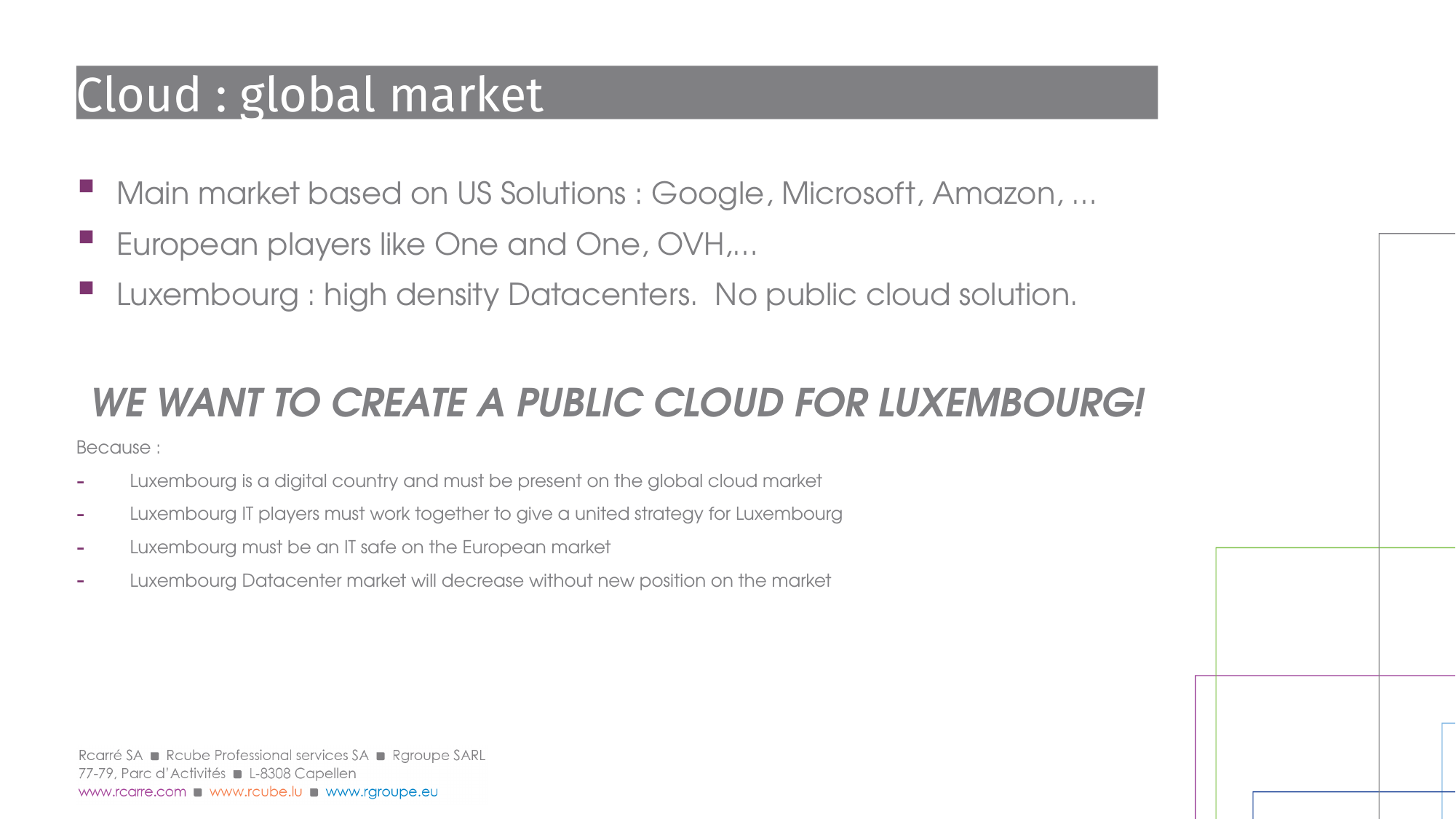

# Cloud : global market
Main market based on US Solutions : Google, Microsoft, Amazon, …
European players like One and One, OVH,…
Luxembourg : high density Datacenters.  No public cloud solution.

WE WANT TO CREATE A PUBLIC CLOUD FOR LUXEMBOURG!
Because :
Luxembourg is a digital country and must be present on the global cloud market
Luxembourg IT players must work together to give a united strategy for Luxembourg
Luxembourg must be an IT safe on the European market
Luxembourg Datacenter market will decrease without new position on the market